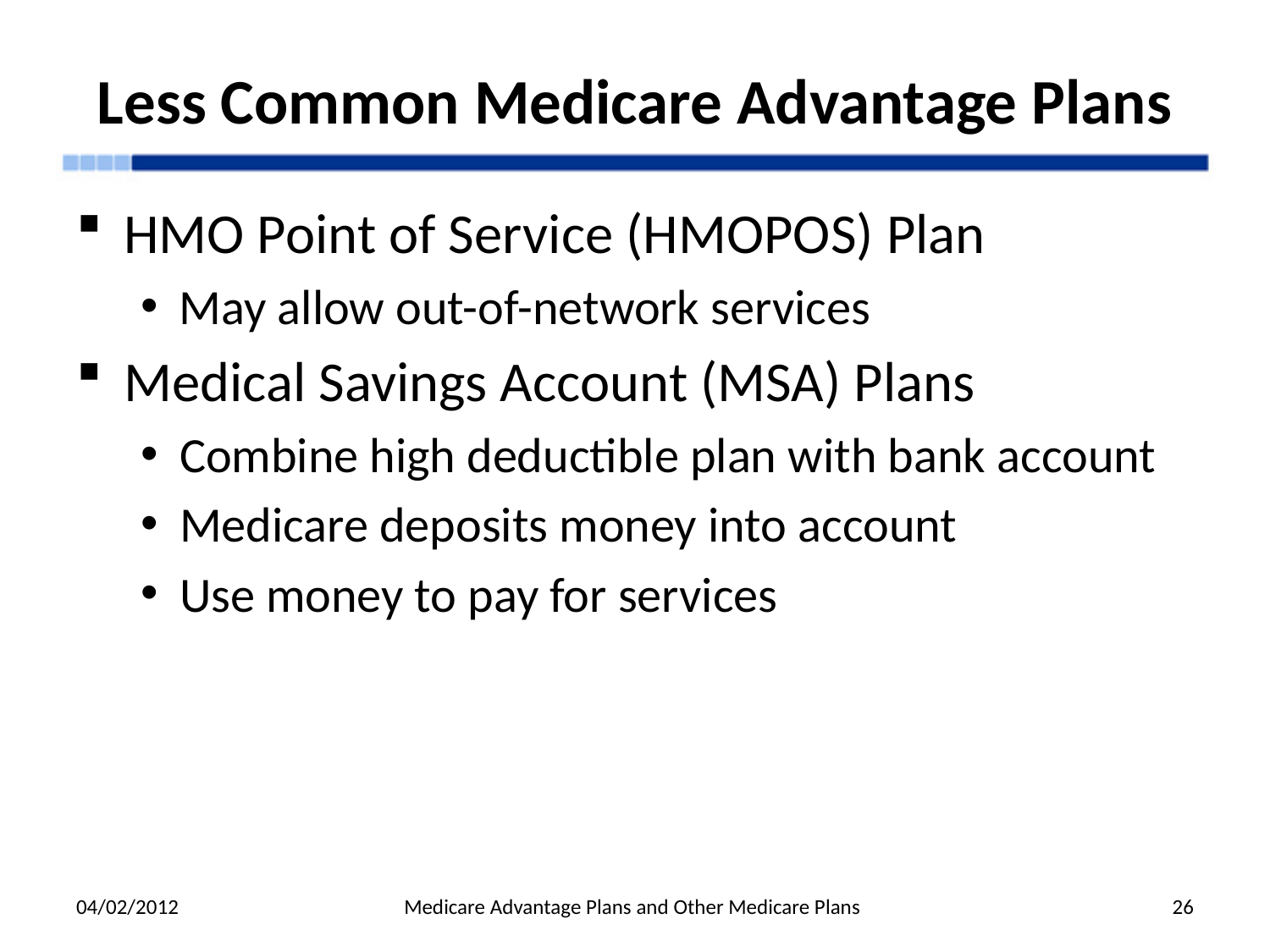

# Less Common Medicare Advantage Plans
HMO Point of Service (HMOPOS) Plan
May allow out-of-network services
Medical Savings Account (MSA) Plans
Combine high deductible plan with bank account
Medicare deposits money into account
Use money to pay for services

04/02/2012
Medicare Advantage Plans and Other Medicare Plans
26